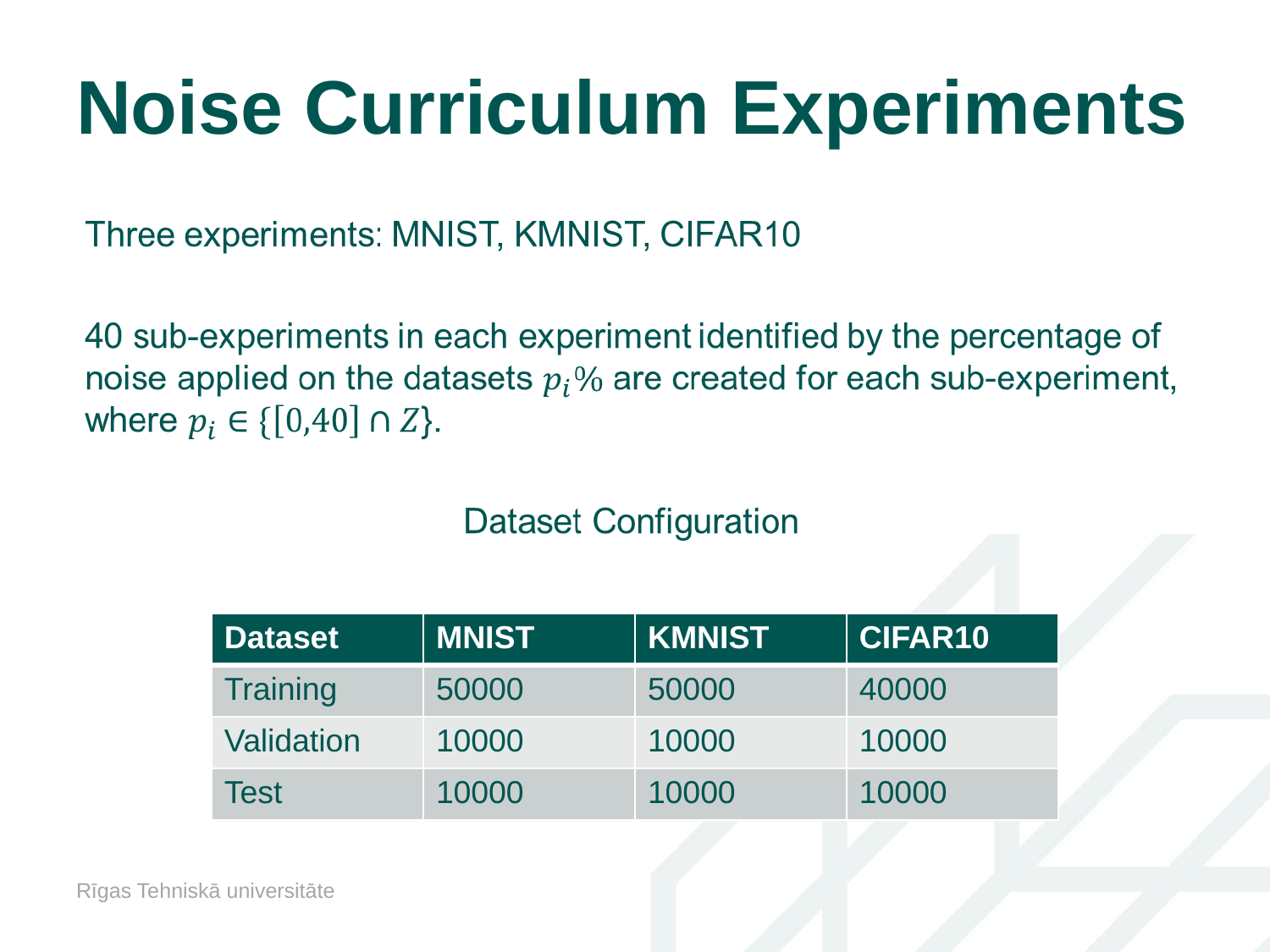

# Noise Curriculum Experiments

| Dataset | MNIST | KMNIST | CIFAR10 |
| --- | --- | --- | --- |
| Training | 50000 | 50000 | 40000 |
| Validation | 10000 | 10000 | 10000 |
| Test | 10000 | 10000 | 10000 |
Rīgas Tehniskā universitāte